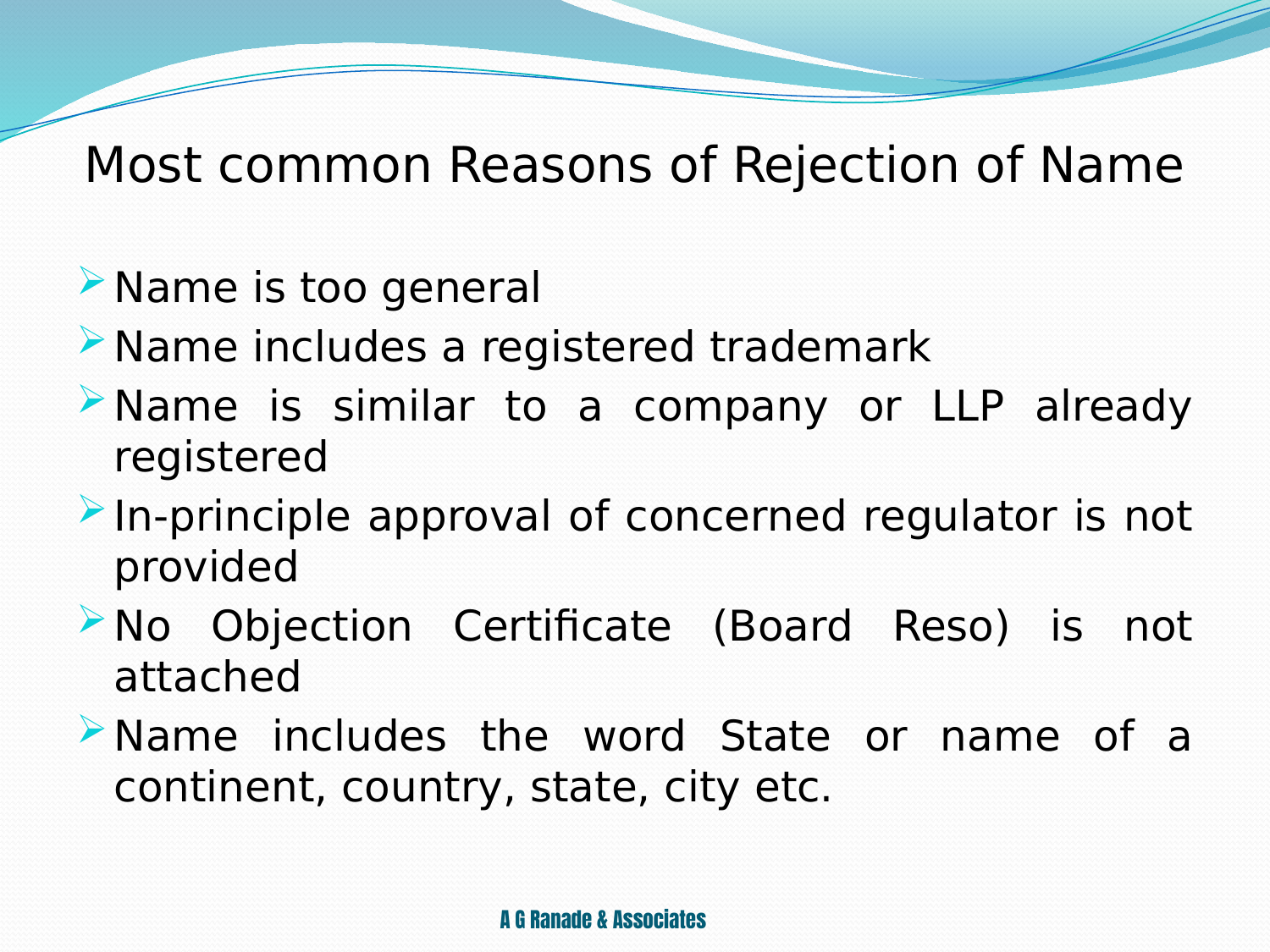

Most common Reasons of Rejection of Name

Name is too general
Name includes a registered trademark
Name is similar to a company or LLP already registered
In-principle approval of concerned regulator is not provided
No Objection Certificate (Board Reso) is not attached
Name includes the word State or name of a continent, country, state, city etc.

A G Ranade & Associates